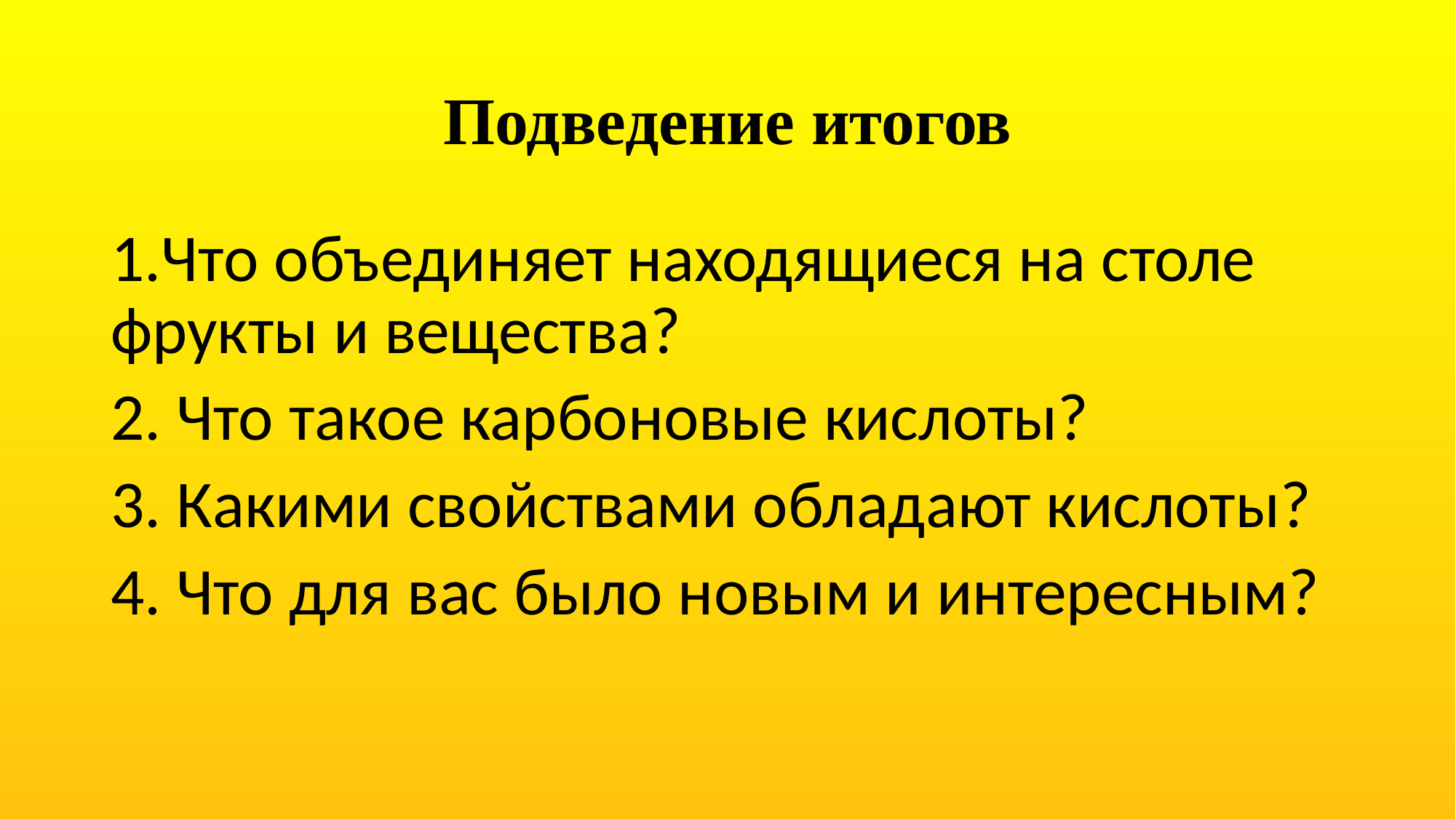

# Подведение итогов
1.Что объединяет находящиеся на столе фрукты и вещества?
2. Что такое карбоновые кислоты?
3. Какими свойствами обладают кислоты?
4. Что для вас было новым и интересным?